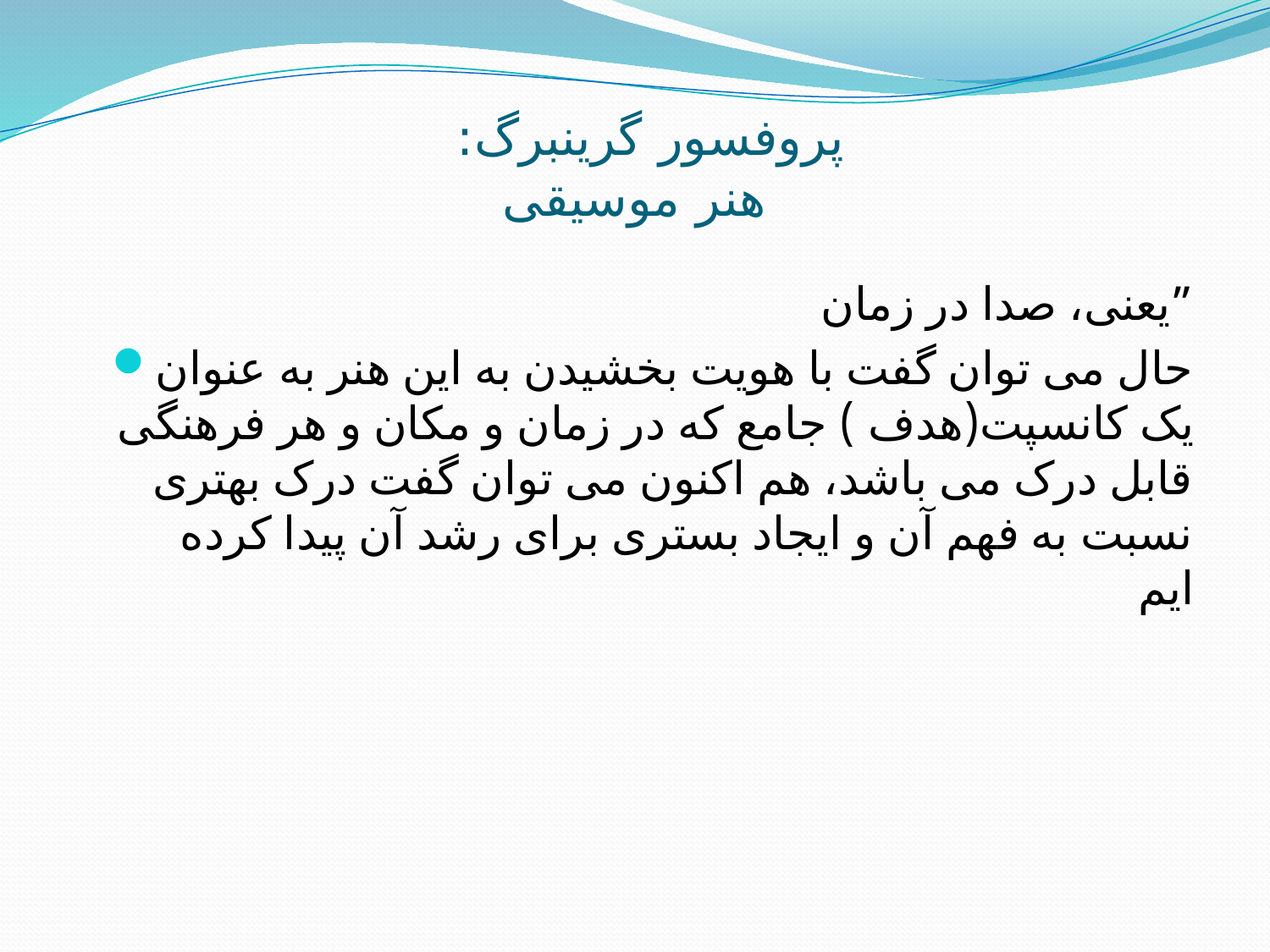

# پروفسور گرینبرگ: هنر موسیقی
یعنی، صدا در زمان”
حال می توان گفت با هویت بخشیدن به این هنر به عنوان یک کانسپت(هدف ) جامع که در زمان و مکان و هر فرهنگی قابل درک می باشد، هم اکنون می توان گفت درک بهتری نسبت به فهم آن و ایجاد بستری برای رشد آن پیدا کرده ایم